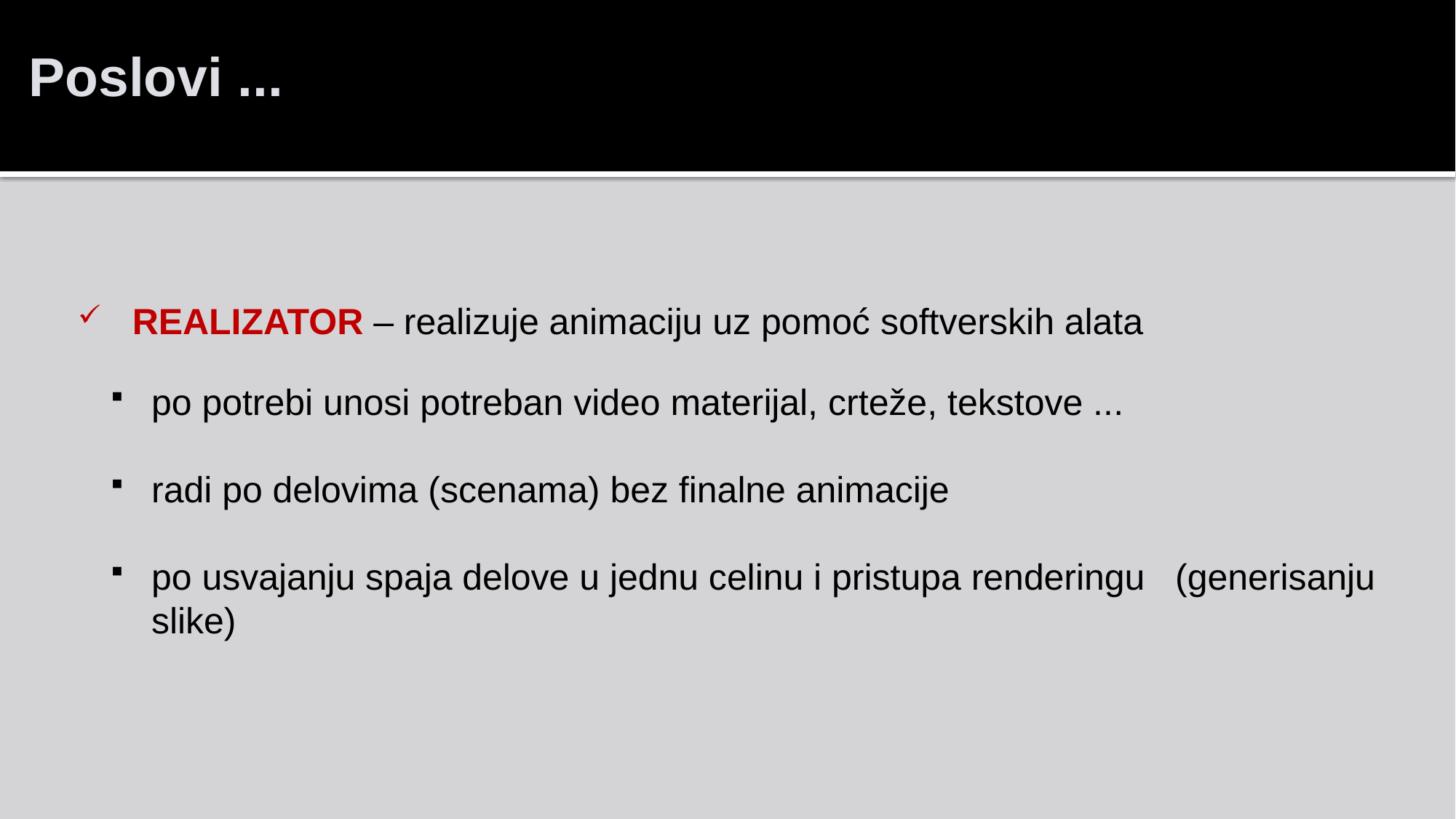

Poslovi ...

REALIZATOR – realizuje animaciju uz pomoć softverskih alata

po potrebi unosi potreban video materijal, crteže, tekstove ...

radi po delovima (scenama) bez finalne animacije

po usvajanju spaja delove u jednu celinu i pristupa renderingu   (generisanju slike)